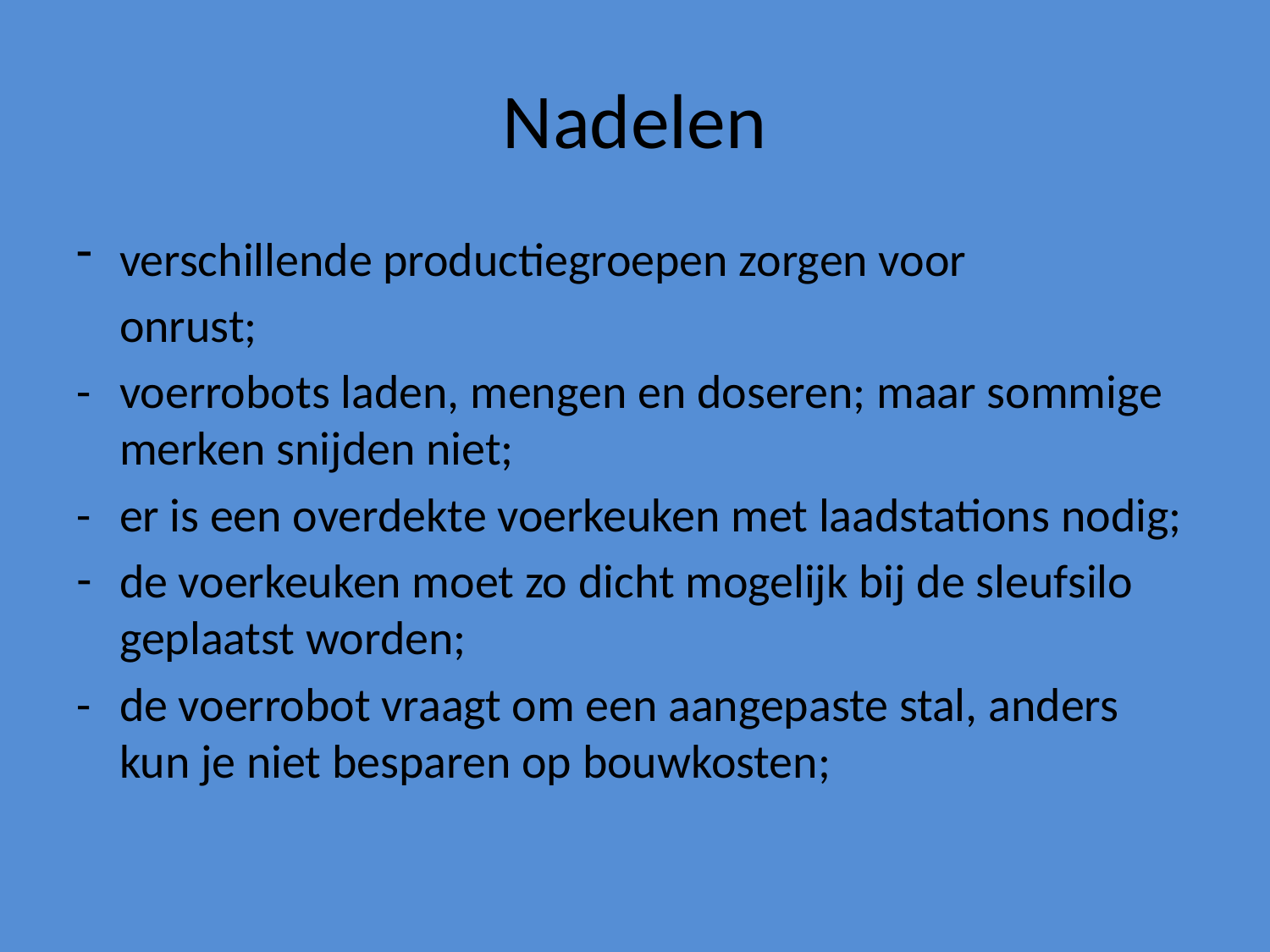

# Nadelen
verschillende productiegroepen zorgen voor
	onrust;
- 	voerrobots laden, mengen en doseren; maar sommige merken snijden niet;
-	er is een overdekte voerkeuken met laadstations nodig;
de voerkeuken moet zo dicht mogelijk bij de sleufsilo geplaatst worden;
- 	de voerrobot vraagt om een aangepaste stal, anders kun je niet besparen op bouwkosten;